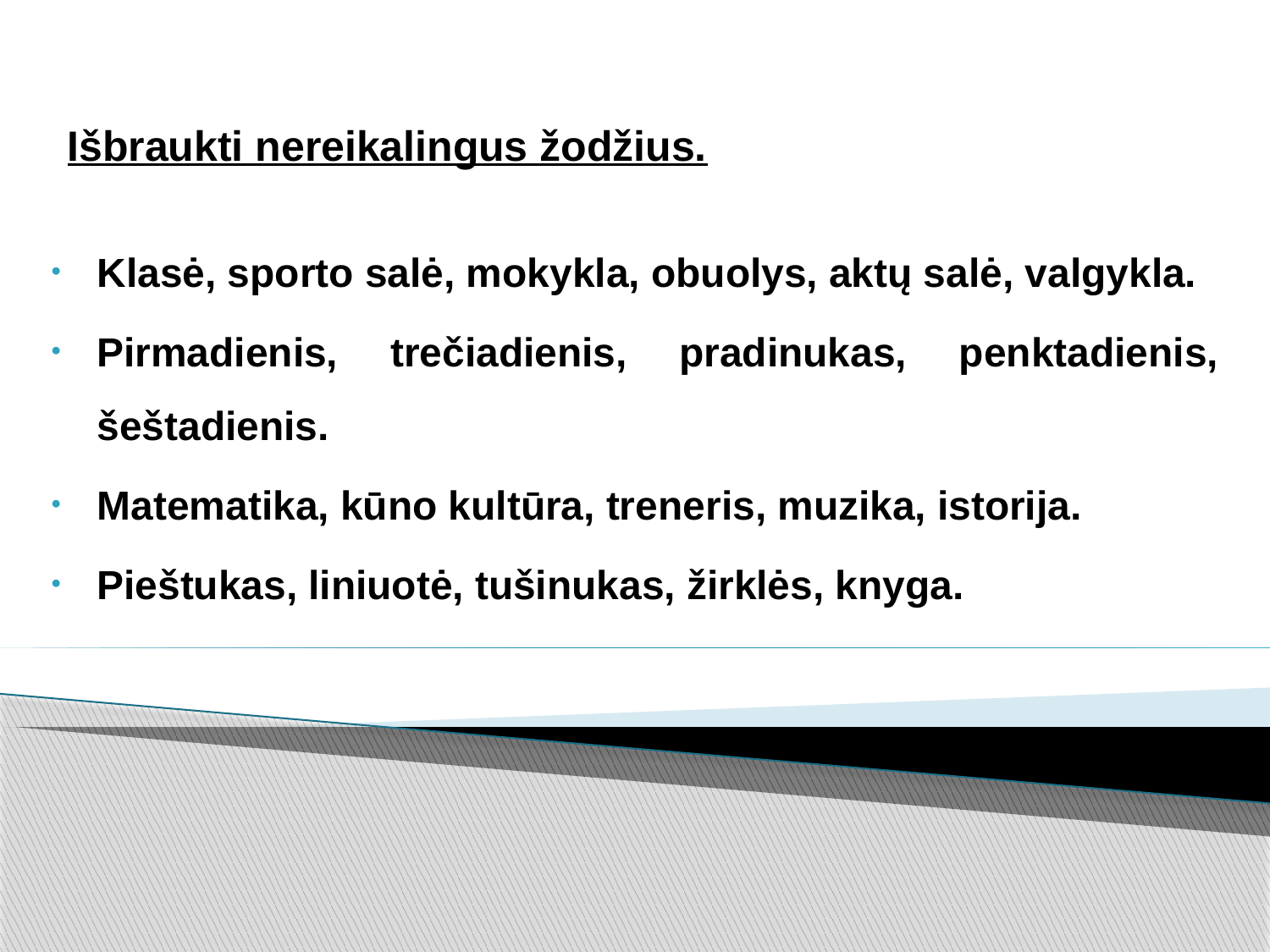

# Išbraukti nereikalingus žodžius.
Klasė, sporto salė, mokykla, obuolys, aktų salė, valgykla.
Pirmadienis, trečiadienis, pradinukas, penktadienis, šeštadienis.
Matematika, kūno kultūra, treneris, muzika, istorija.
Pieštukas, liniuotė, tušinukas, žirklės, knyga.